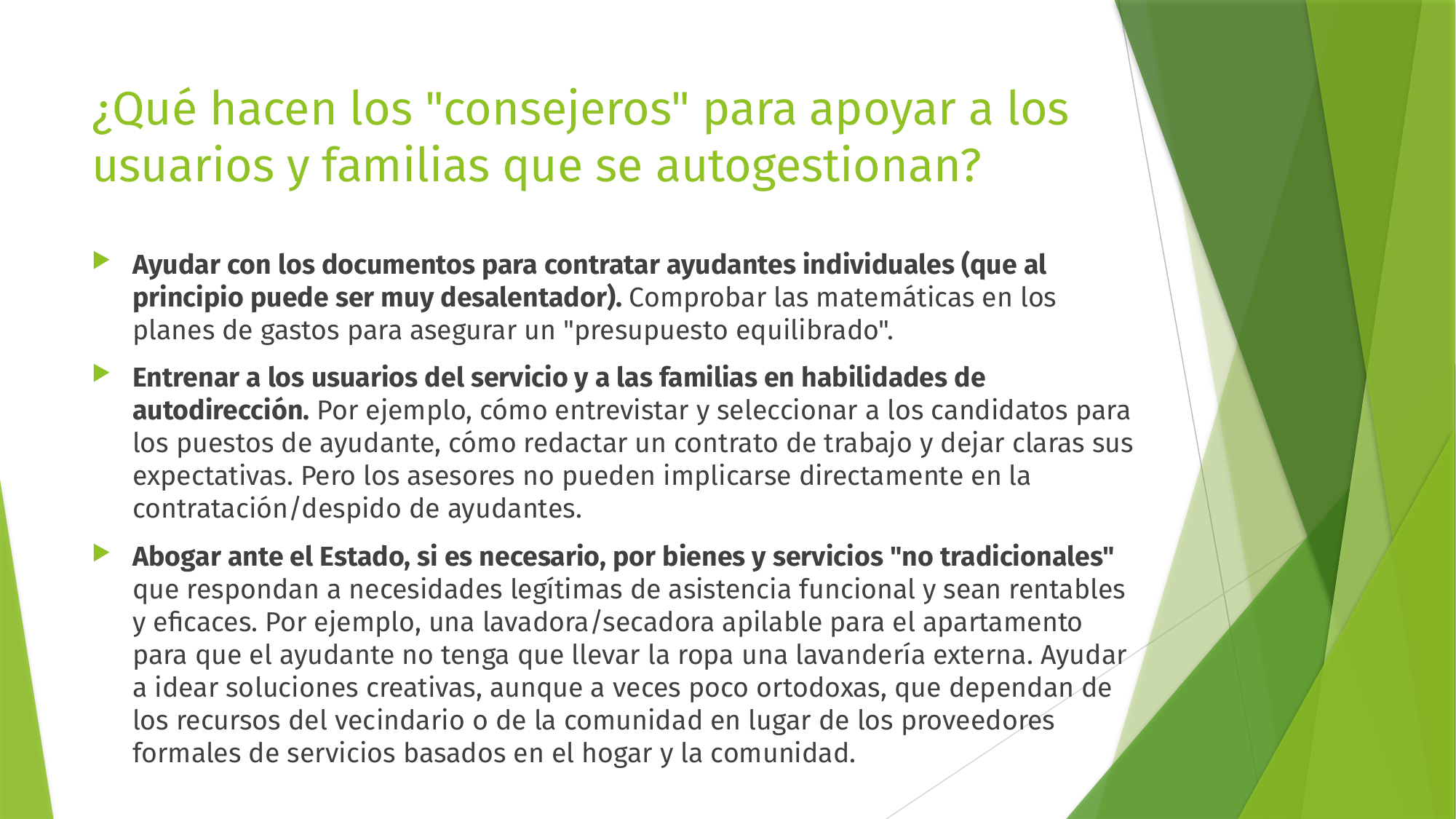

# ¿Qué hacen los "consejeros" para apoyar a los usuarios y familias que se autogestionan?
Ayudar con los documentos para contratar ayudantes individuales (que al principio puede ser muy desalentador). Comprobar las matemáticas en los planes de gastos para asegurar un "presupuesto equilibrado".
Entrenar a los usuarios del servicio y a las familias en habilidades de autodirección. Por ejemplo, cómo entrevistar y seleccionar a los candidatos para los puestos de ayudante, cómo redactar un contrato de trabajo y dejar claras sus expectativas. Pero los asesores no pueden implicarse directamente en la contratación/despido de ayudantes.
Abogar ante el Estado, si es necesario, por bienes y servicios "no tradicionales" que respondan a necesidades legítimas de asistencia funcional y sean rentables y eficaces. Por ejemplo, una lavadora/secadora apilable para el apartamento para que el ayudante no tenga que llevar la ropa una lavandería externa. Ayudar a idear soluciones creativas, aunque a veces poco ortodoxas, que dependan de los recursos del vecindario o de la comunidad en lugar de los proveedores formales de servicios basados en el hogar y la comunidad.